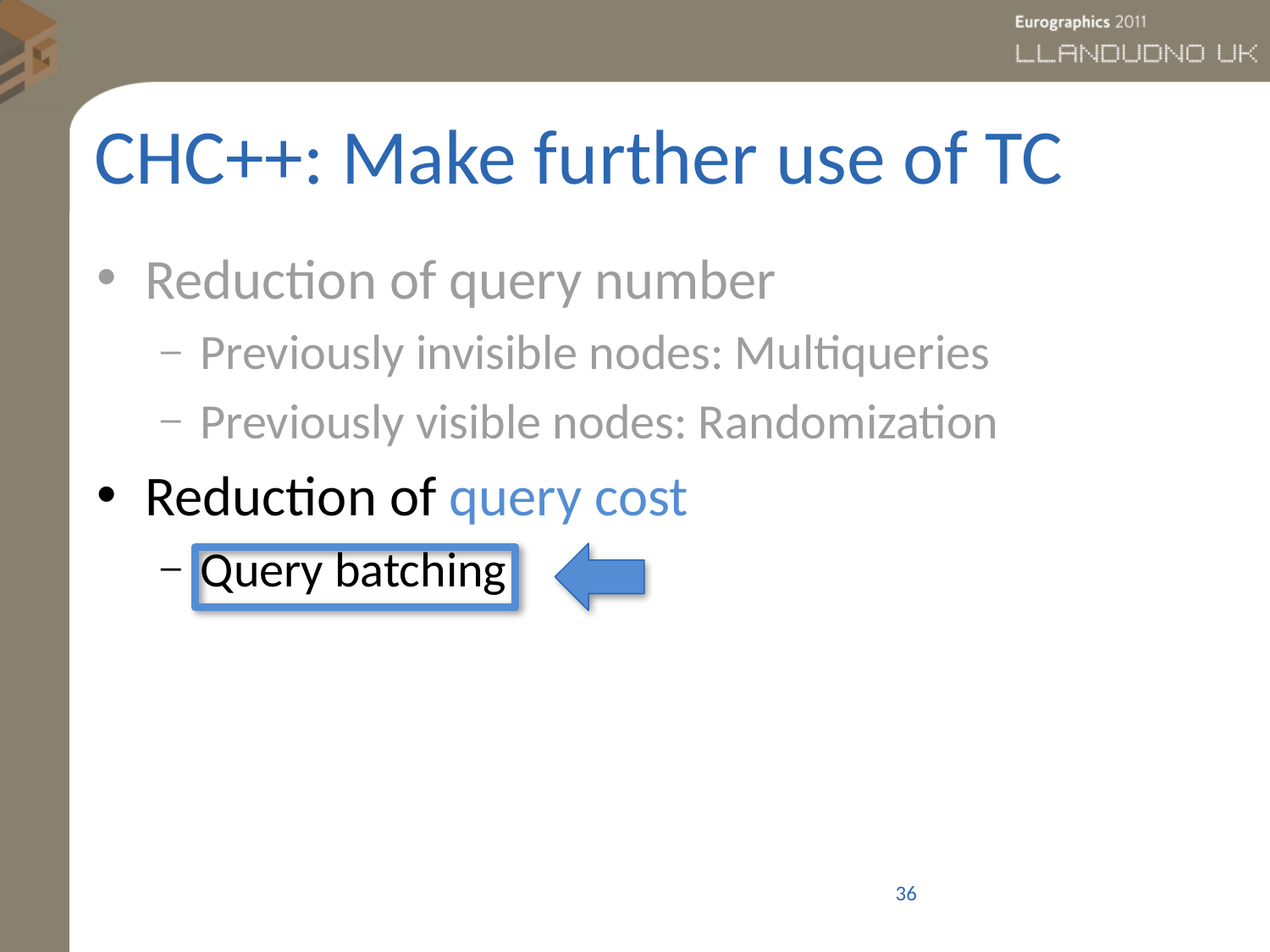

# CHC++: Make further use of TC
Reduction of query number
Previously invisible nodes: Multiqueries
Previously visible nodes: Randomization
Reduction of query cost
Query batching

36